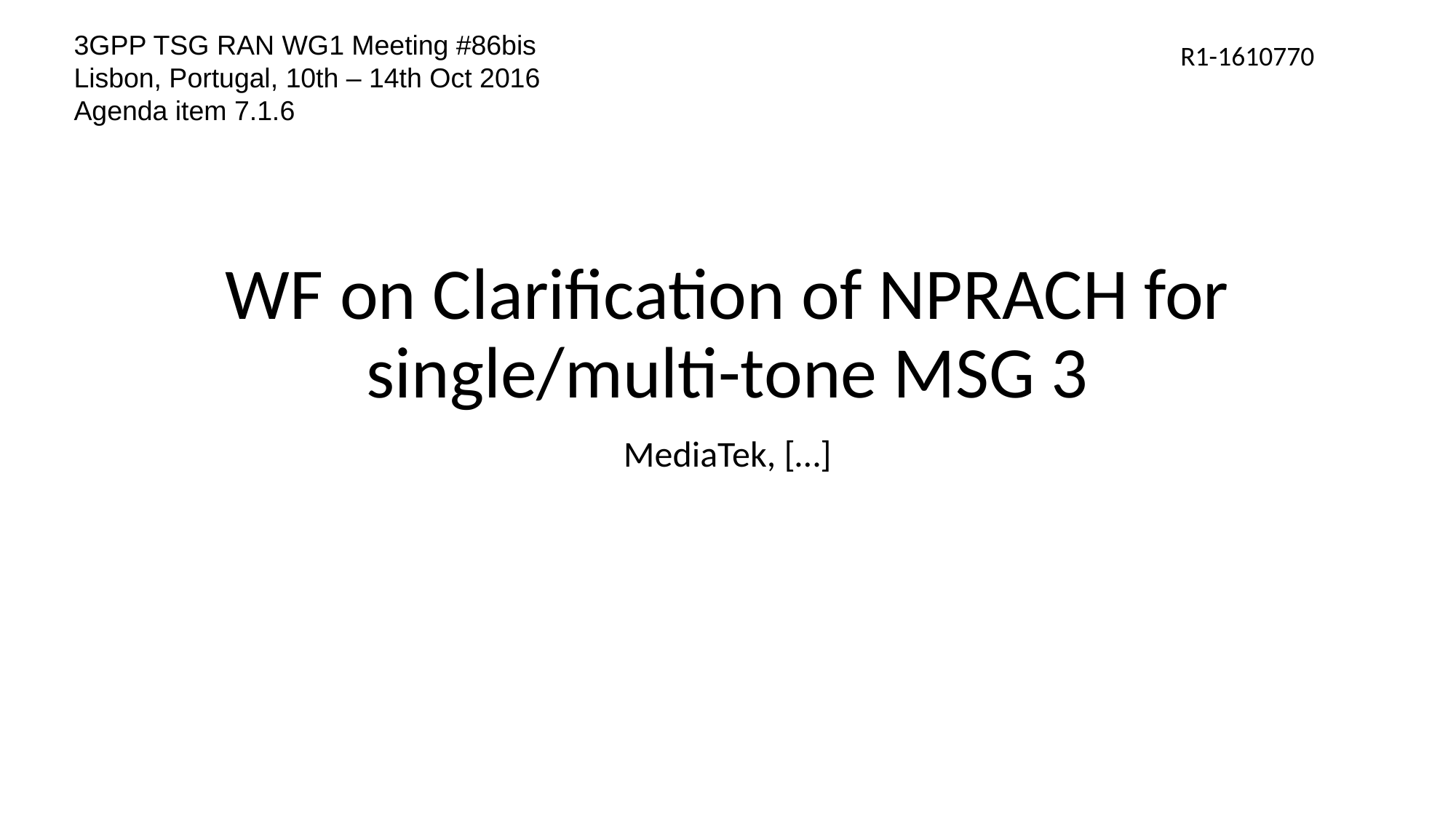

3GPP TSG RAN WG1 Meeting #86bis
Lisbon, Portugal, 10th – 14th Oct 2016
Agenda item 7.1.6
R1-1610770
# WF on Clarification of NPRACH for single/multi-tone MSG 3
MediaTek, […]